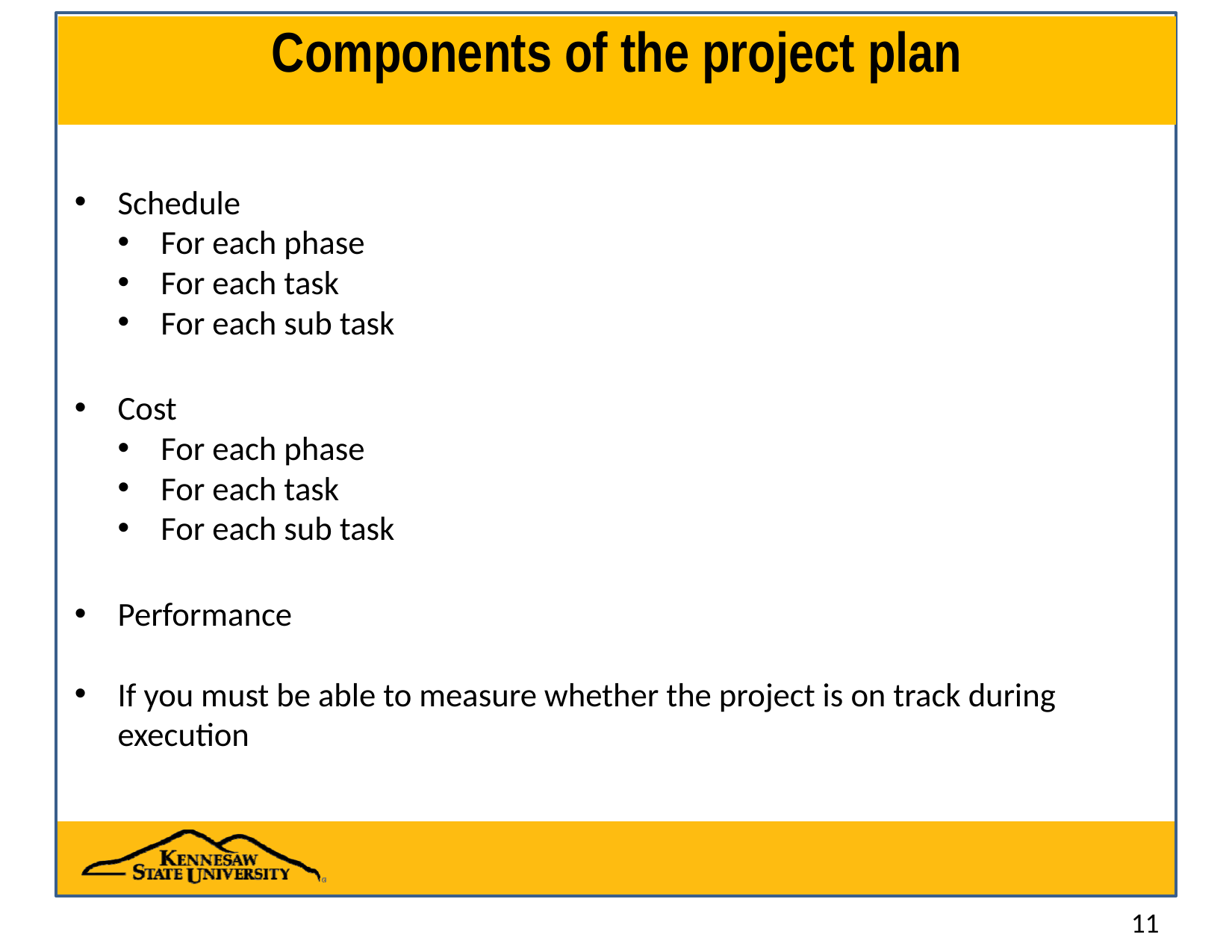

# Components of the project plan

Schedule
For each phase
For each task
For each sub task

Cost
For each phase
For each task
For each sub task

Performance

If you must be able to measure whether the project is on track during execution